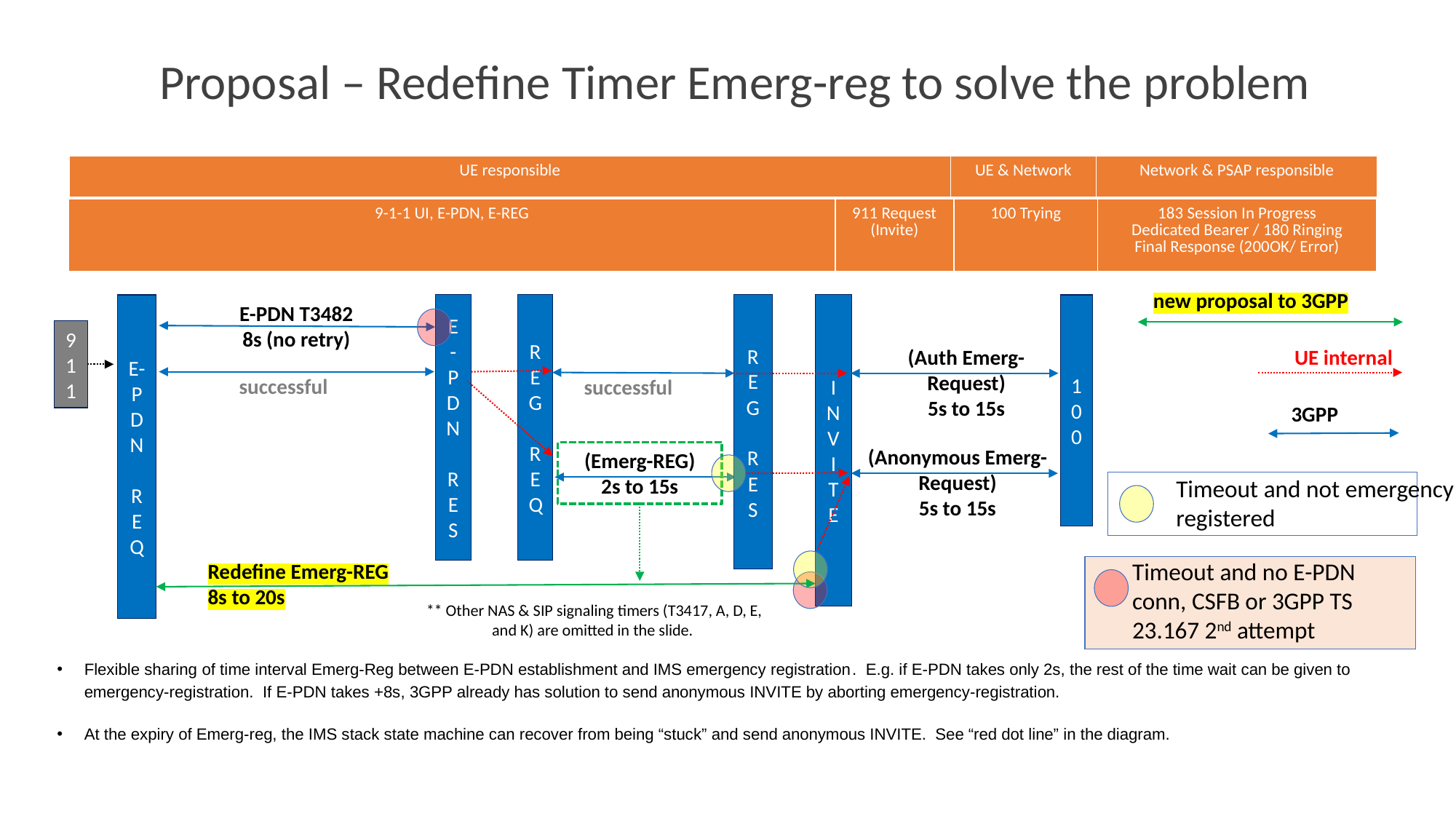

Proposal – Redefine Timer Emerg-reg to solve the problem
| UE responsible | UE & Network | Network & PSAP responsible |
| --- | --- | --- |
| 9-1-1 UI, E-PDN, E-REG | 911 Request (Invite) | 100 Trying | 183 Session In Progress Dedicated Bearer / 180 Ringing Final Response (200OK/ Error) |
| --- | --- | --- | --- |
 new proposal to 3GPP
E-PDN
 RES
REG
REQ
REG
RES
INVITE
E-PDN
 REQ
 E-PDN T3482
8s (no retry)
100

911
 UE internal
(Auth Emerg-Request)
5s to 15s
 successful
 successful
 3GPP
(Anonymous Emerg-Request)
5s to 15s
(Emerg-REG)
2s to 15s

Timeout and not emergency registered

Timeout and no E-PDN conn, CSFB or 3GPP TS 23.167 2nd attempt
Redefine Emerg-REG
8s to 20s

** Other NAS & SIP signaling timers (T3417, A, D, E, and K) are omitted in the slide.
Flexible sharing of time interval Emerg-Reg between E-PDN establishment and IMS emergency registration.  E.g. if E-PDN takes only 2s, the rest of the time wait can be given to emergency-registration.  If E-PDN takes +8s, 3GPP already has solution to send anonymous INVITE by aborting emergency-registration.
At the expiry of Emerg-reg, the IMS stack state machine can recover from being “stuck” and send anonymous INVITE.  See “red dot line” in the diagram.